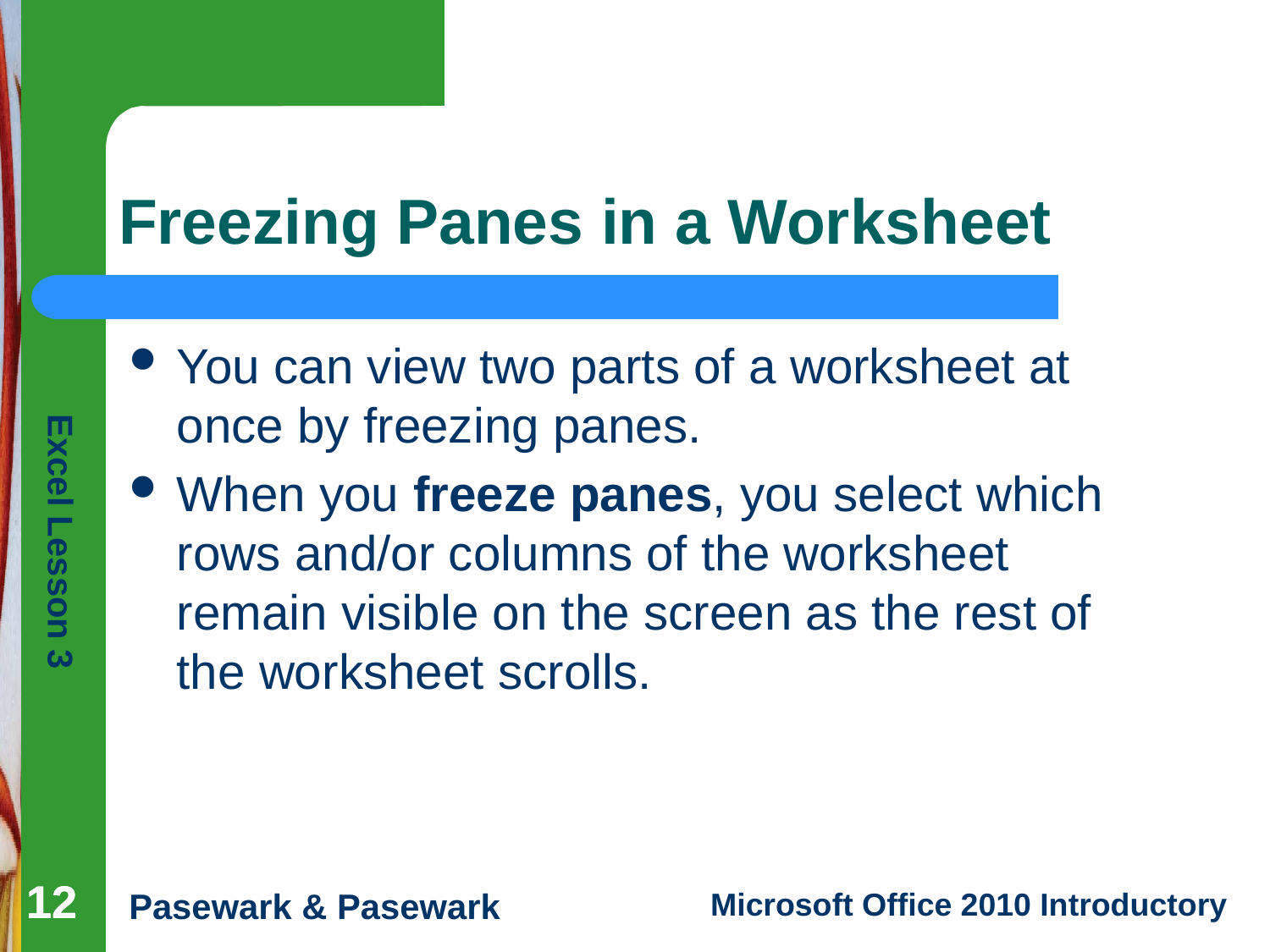

# Freezing Panes in a Worksheet
You can view two parts of a worksheet at once by freezing panes.
When you freeze panes, you select which rows and/or columns of the worksheet remain visible on the screen as the rest of the worksheet scrolls.
12
12
12